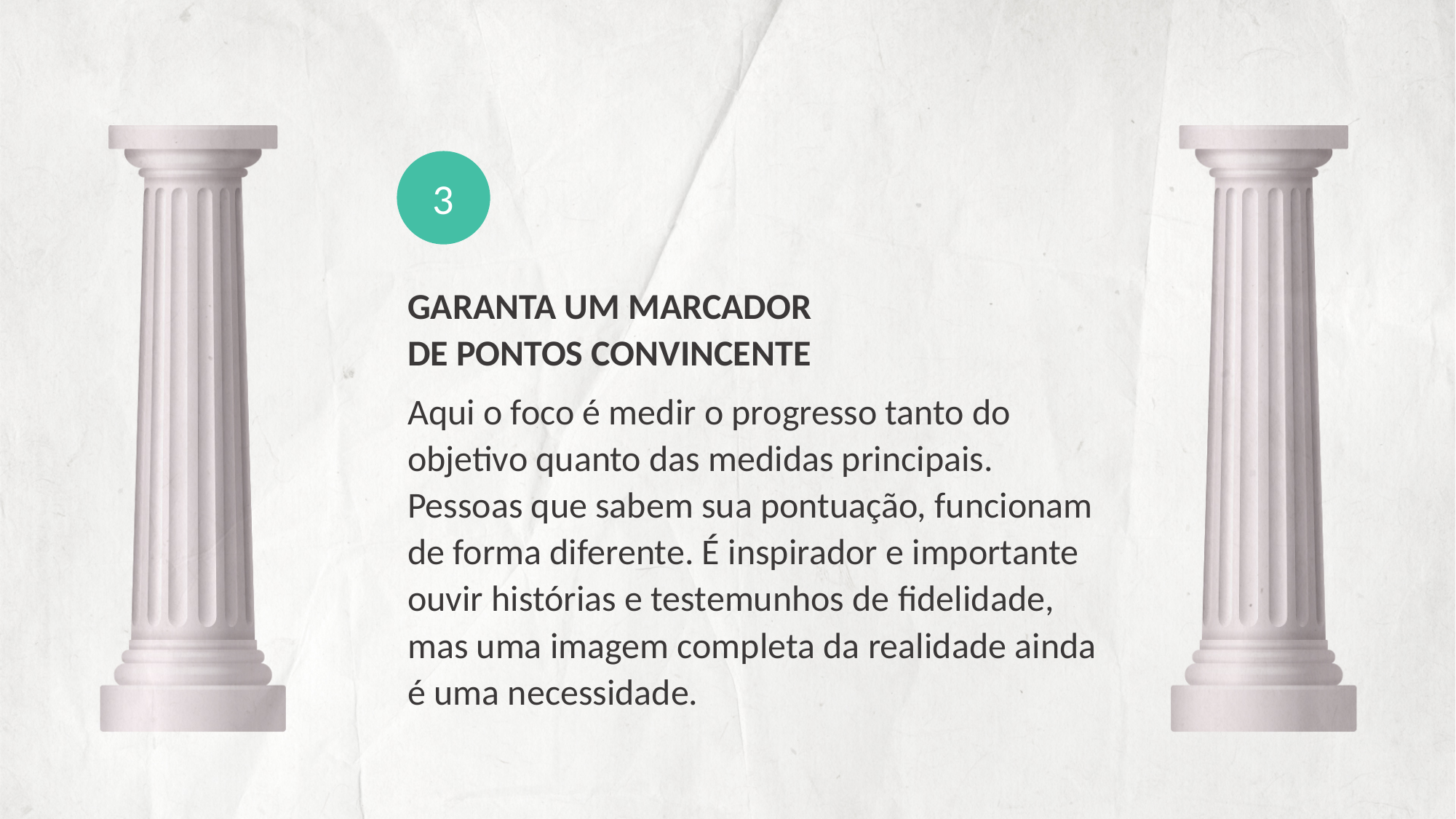

3

GARANTA UM MARCADOR                                 DE PONTOS CONVINCENTE
Aqui o foco é medir o progresso tanto do objetivo quanto das medidas principais. Pessoas que sabem sua pontuação, funcionam de forma diferente. É inspirador e importante ouvir histórias e testemunhos de fidelidade, mas uma imagem completa da realidade ainda é uma necessidade.